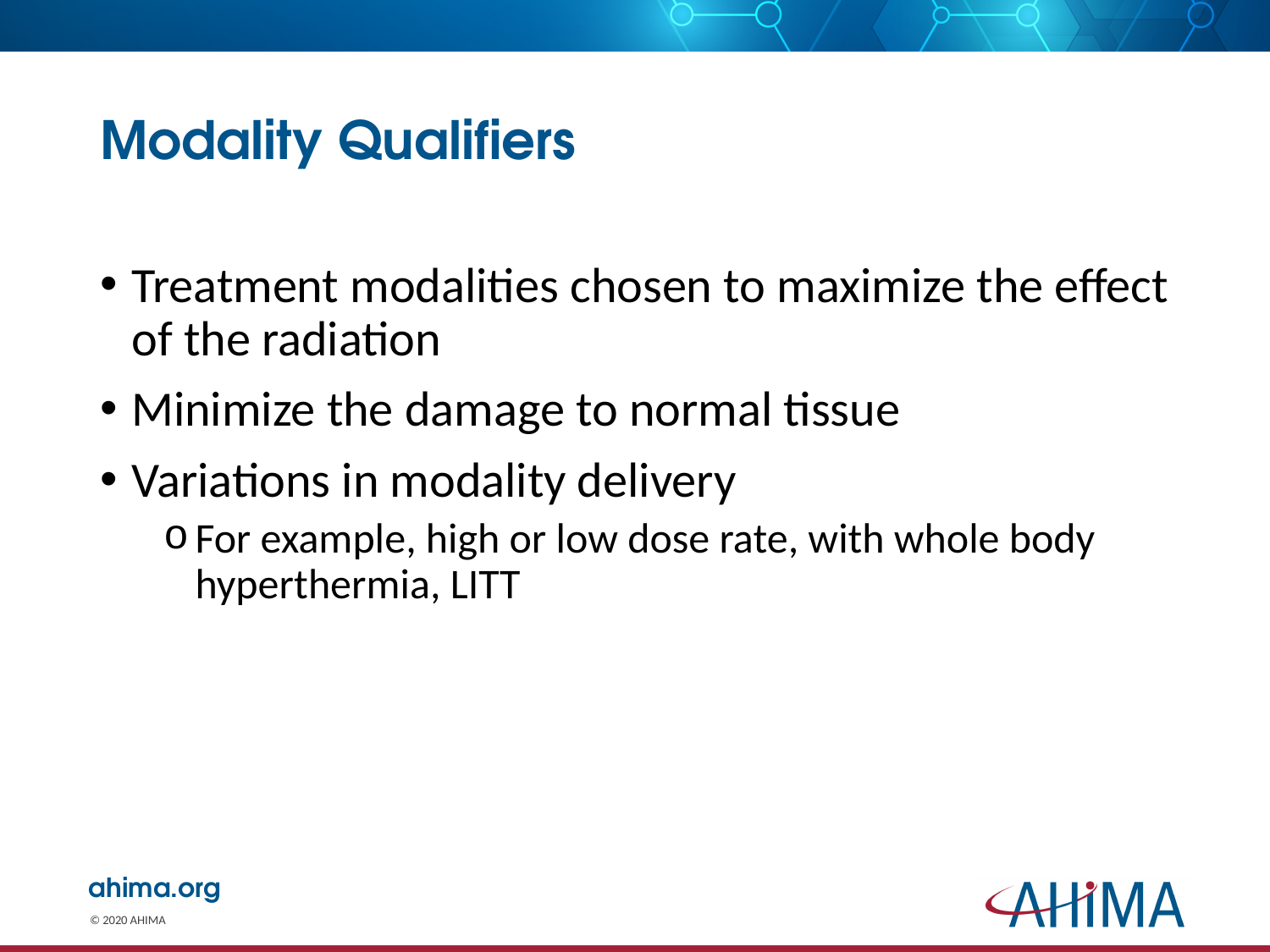

# Modality Qualifiers
Treatment modalities chosen to maximize the effect of the radiation
Minimize the damage to normal tissue
Variations in modality delivery
For example, high or low dose rate, with whole body hyperthermia, LITT